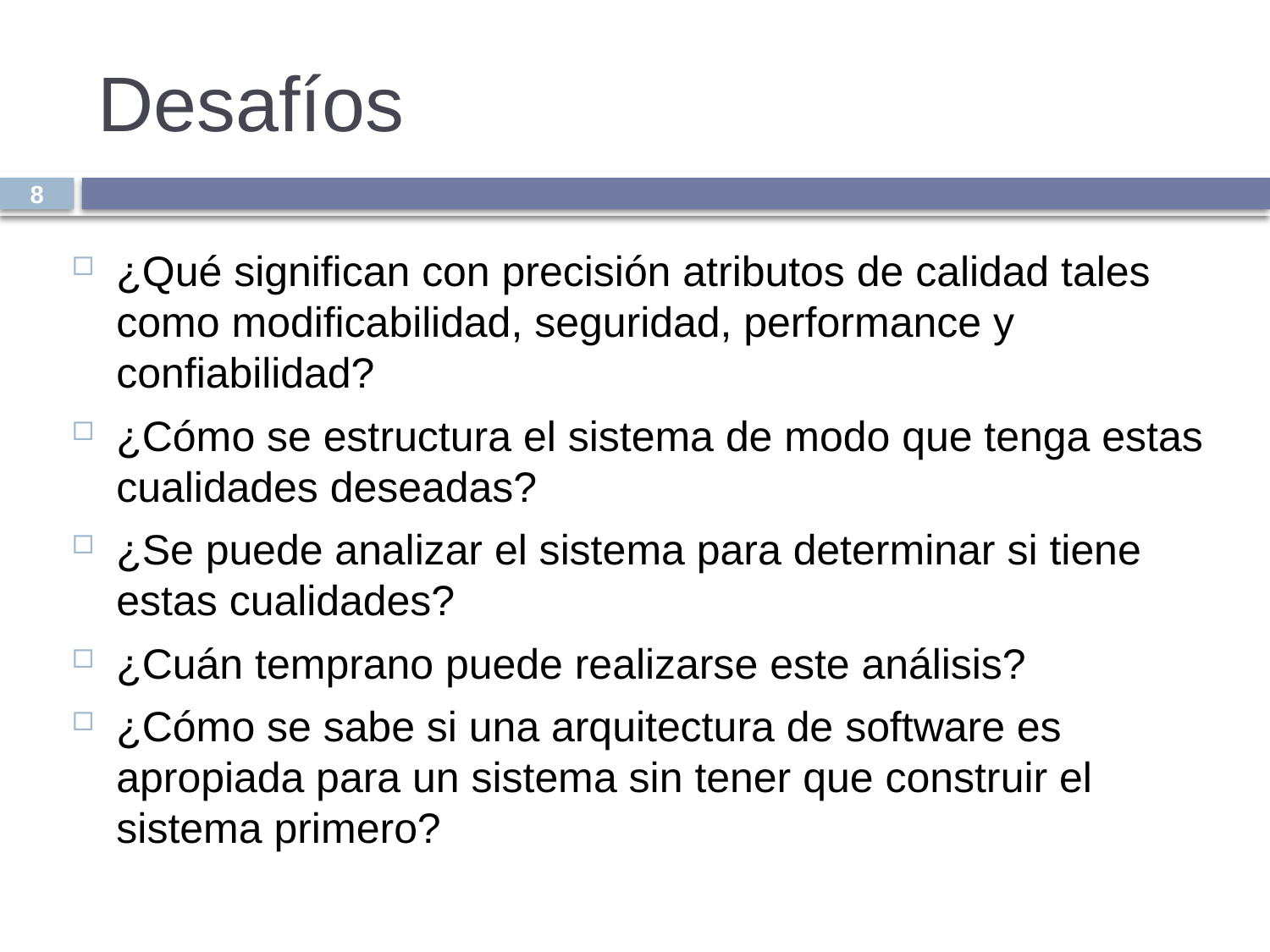

# Desafíos
8
¿Qué significan con precisión atributos de calidad tales como modificabilidad, seguridad, performance y confiabilidad?
¿Cómo se estructura el sistema de modo que tenga estas cualidades deseadas?
¿Se puede analizar el sistema para determinar si tiene estas cualidades?
¿Cuán temprano puede realizarse este análisis?
¿Cómo se sabe si una arquitectura de software es apropiada para un sistema sin tener que construir el sistema primero?